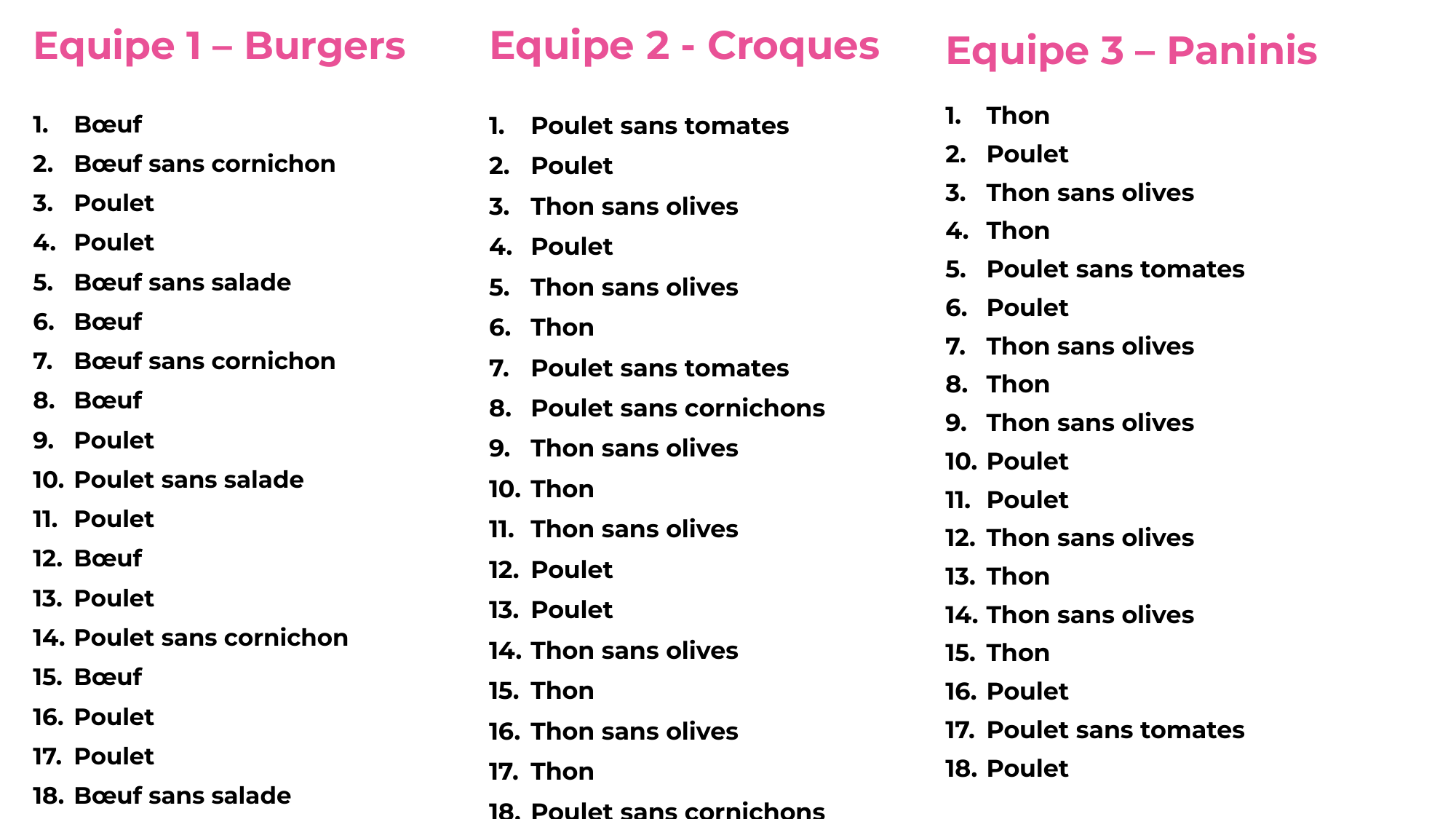

Equipe 2 - Croques

Poulet sans tomates
Poulet
Thon sans olives
Poulet
Thon sans olives
Thon
Poulet sans tomates
Poulet sans cornichons
Thon sans olives
Thon
Thon sans olives
Poulet
Poulet
Thon sans olives
Thon
Thon sans olives
Thon
Poulet sans cornichons

Equipe 3 – Paninis

Thon
Poulet
Thon sans olives
Thon
Poulet sans tomates
Poulet
Thon sans olives
Thon
Thon sans olives
Poulet
Poulet
Thon sans olives
Thon
Thon sans olives
Thon
Poulet
Poulet sans tomates
Poulet

Equipe 1 – Burgers

Bœuf
Bœuf sans cornichon
Poulet
Poulet
Bœuf sans salade
Bœuf
Bœuf sans cornichon
Bœuf
Poulet
Poulet sans salade
Poulet
Bœuf
Poulet
Poulet sans cornichon
Bœuf
Poulet
Poulet
Bœuf sans salade